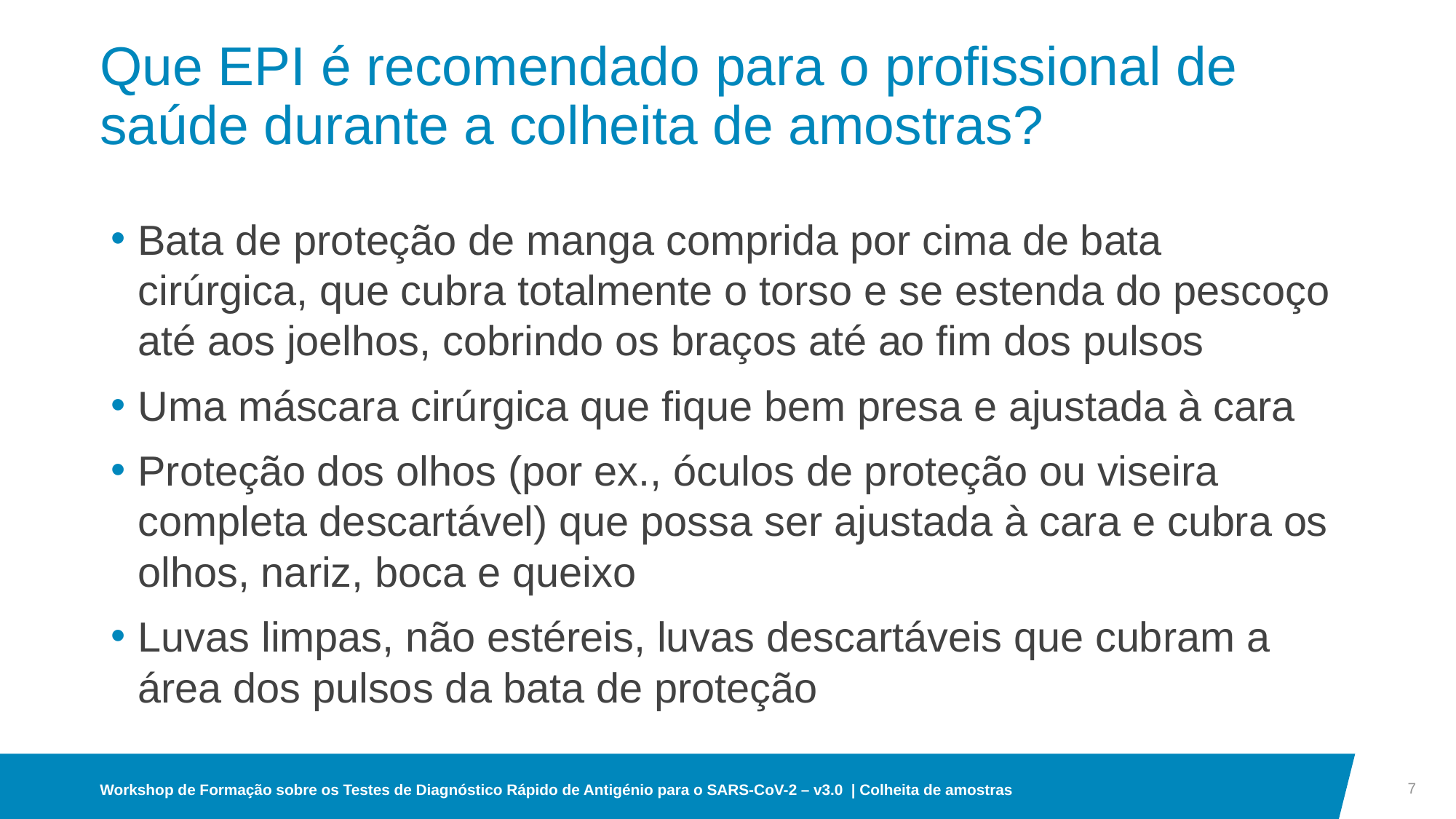

# Que EPI é recomendado para o profissional de saúde durante a colheita de amostras?
Bata de proteção de manga comprida por cima de bata cirúrgica, que cubra totalmente o torso e se estenda do pescoço até aos joelhos, cobrindo os braços até ao fim dos pulsos
Uma máscara cirúrgica que fique bem presa e ajustada à cara
Proteção dos olhos (por ex., óculos de proteção ou viseira completa descartável) que possa ser ajustada à cara e cubra os olhos, nariz, boca e queixo
Luvas limpas, não estéreis, luvas descartáveis que cubram a área dos pulsos da bata de proteção

7
Workshop de Formação sobre os Testes de Diagnóstico Rápido de Antigénio para o SARS-CoV-2 – v3.0  | Colheita de amostras